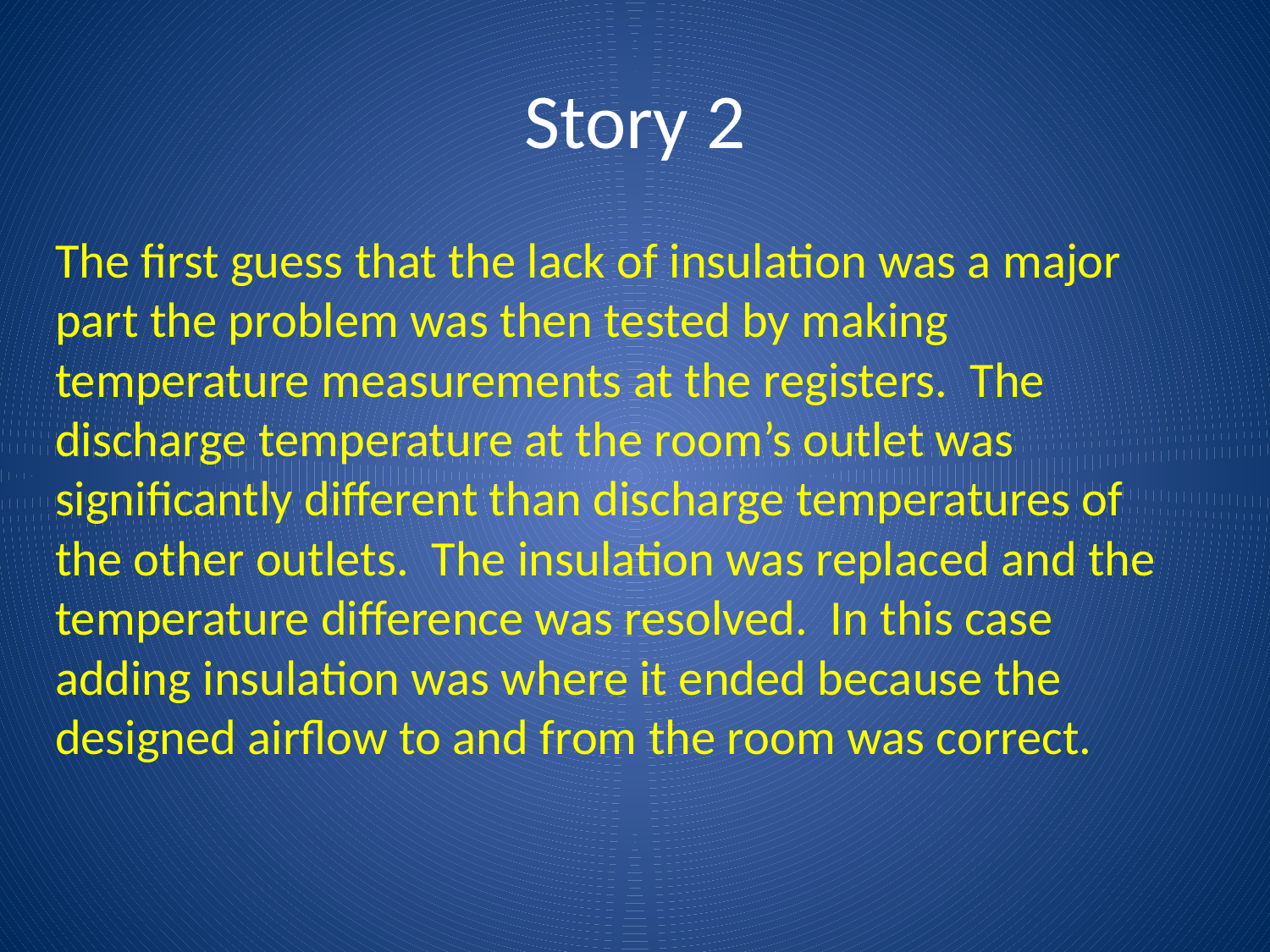

# Story 2
The first guess that the lack of insulation was a major part the problem was then tested by making temperature measurements at the registers.  The discharge temperature at the room’s outlet was significantly different than discharge temperatures of the other outlets.  The insulation was replaced and the temperature difference was resolved.  In this case adding insulation was where it ended because the designed airflow to and from the room was correct.